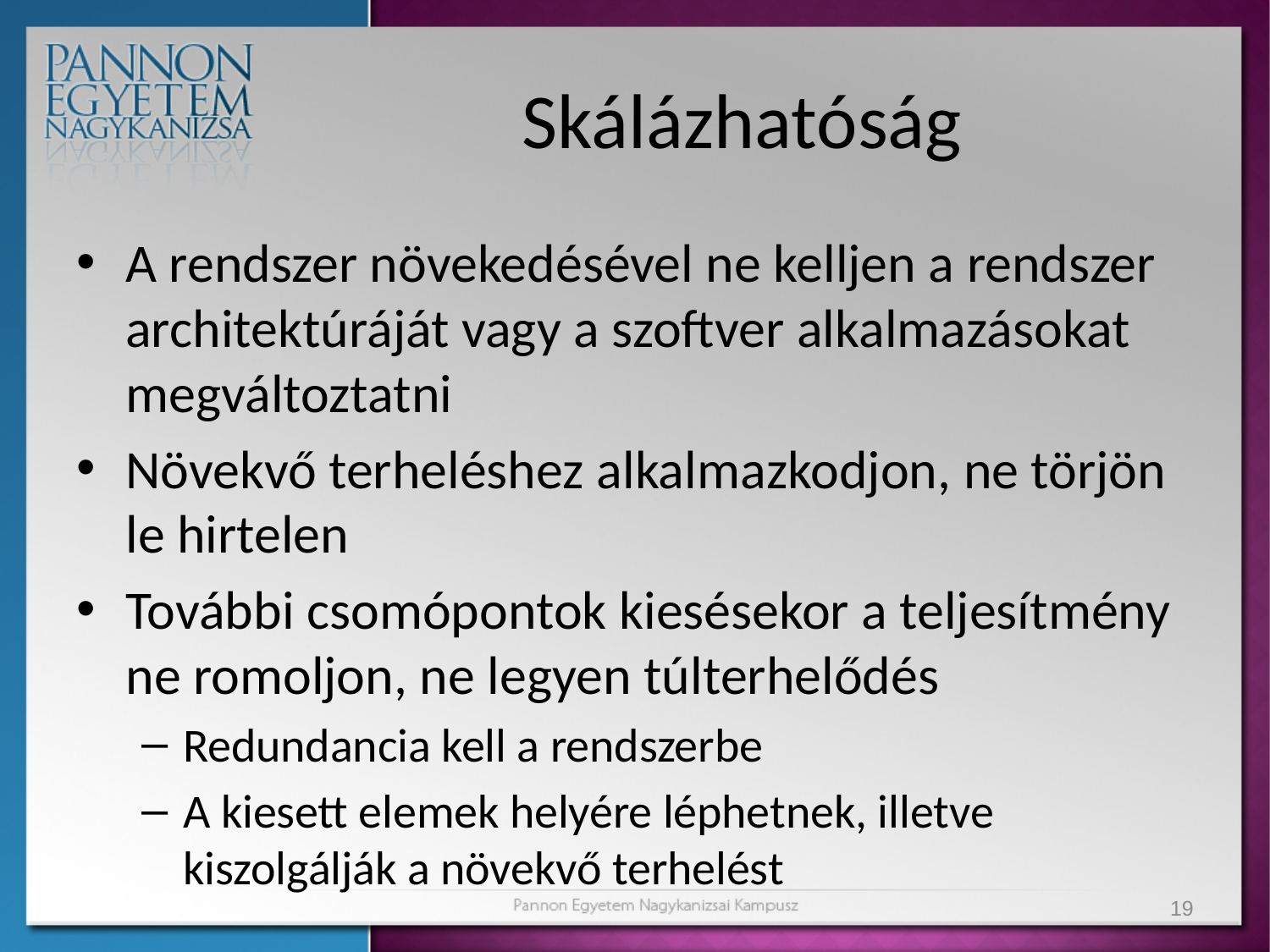

# Skálázhatóság
A rendszer növekedésével ne kelljen a rendszer architektúráját vagy a szoftver alkalmazásokat megváltoztatni
Növekvő terheléshez alkalmazkodjon, ne törjön le hirtelen
További csomópontok kiesésekor a teljesítmény ne romoljon, ne legyen túlterhelődés
Redundancia kell a rendszerbe
A kiesett elemek helyére léphetnek, illetve kiszolgálják a növekvő terhelést
19